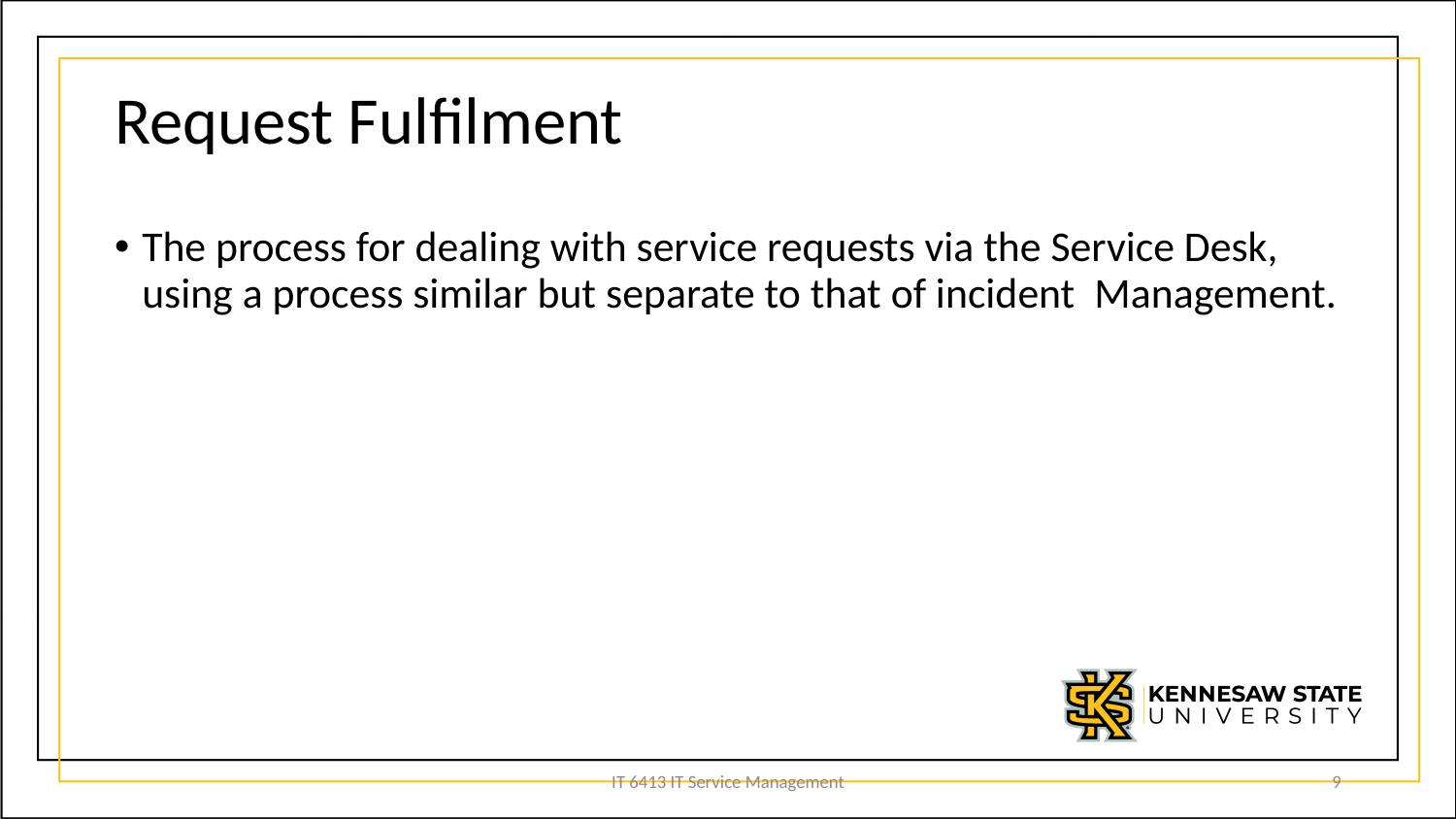

# Request Fulfilment
The process for dealing with service requests via the Service Desk, using a process similar but separate to that of incident  Management.
IT 6413 IT Service Management
9